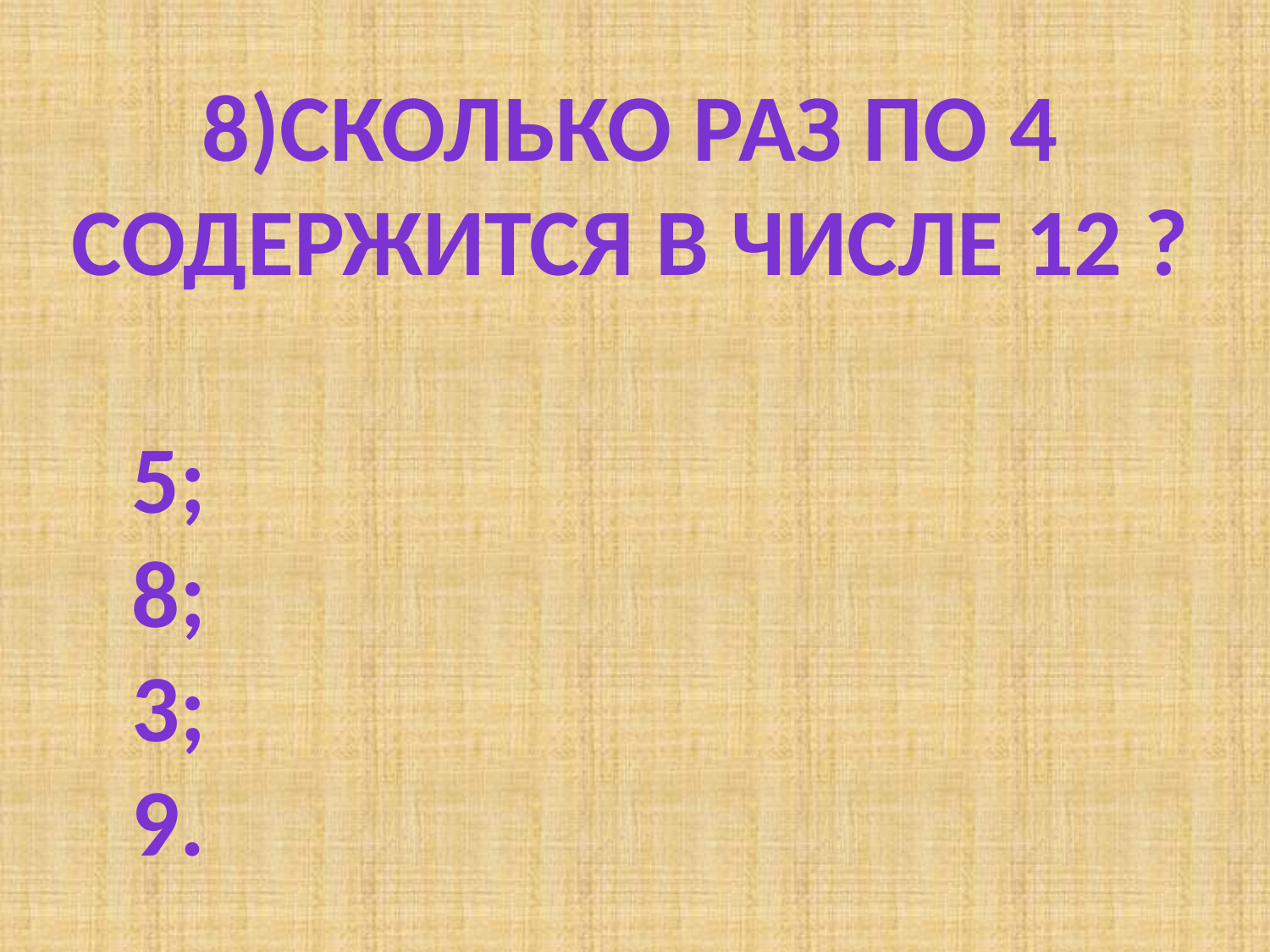

8)Сколько раз по 4 содержится в числе 12 ?
#
5;
8;
3;
9.